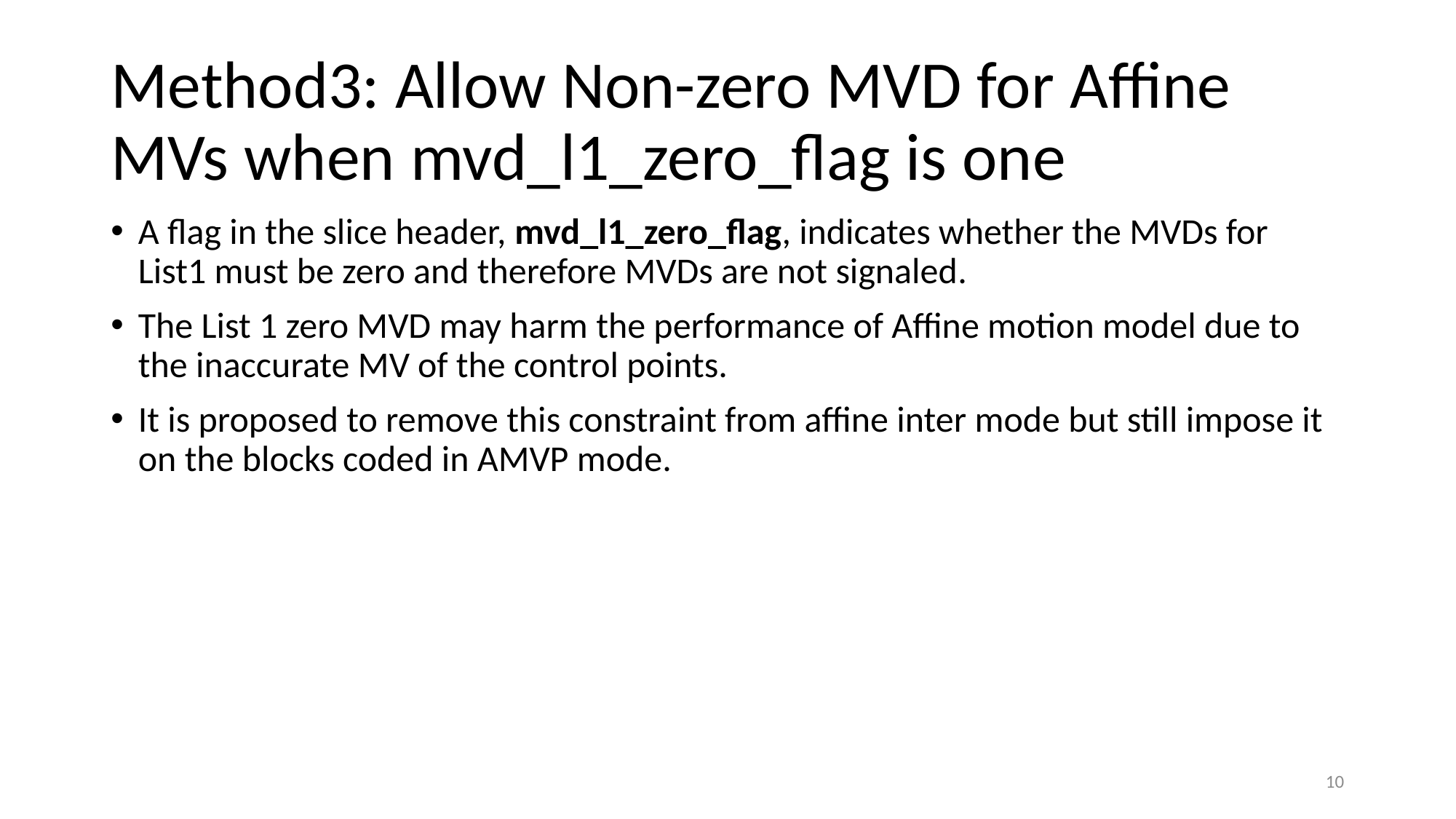

# Method3: Allow Non-zero MVD for Affine MVs when mvd_l1_zero_flag is one
A flag in the slice header, mvd_l1_zero_flag, indicates whether the MVDs for List1 must be zero and therefore MVDs are not signaled.
The List 1 zero MVD may harm the performance of Affine motion model due to the inaccurate MV of the control points.
It is proposed to remove this constraint from affine inter mode but still impose it on the blocks coded in AMVP mode.
10